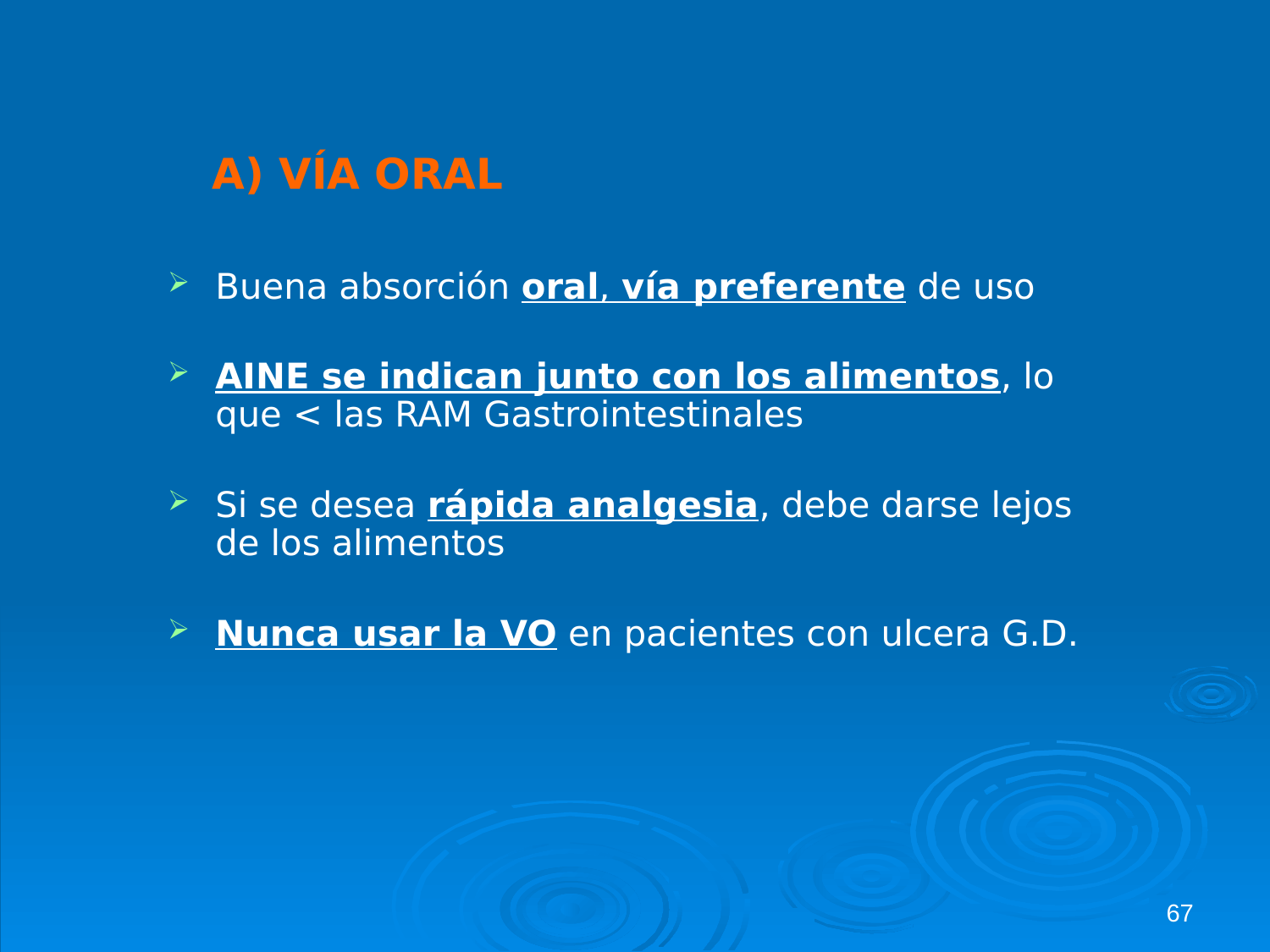

A) VÍA ORAL

Buena absorción oral, vía preferente de uso

AINE se indican junto con los alimentos, lo que < las RAM Gastrointestinales

Si se desea rápida analgesia, debe darse lejos de los alimentos

Nunca usar la VO en pacientes con ulcera G.D.
67